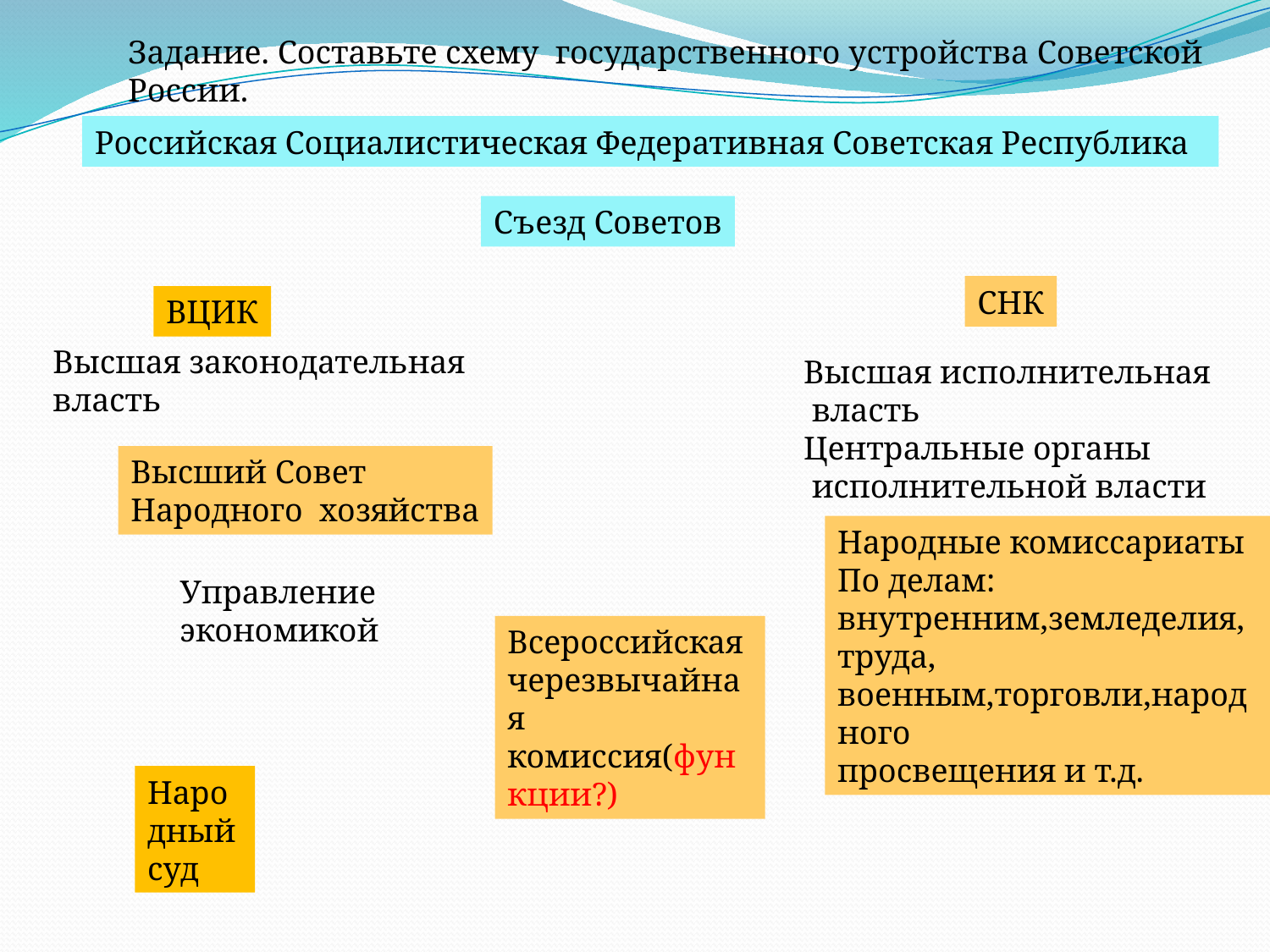

Задание. Составьте схему  государственного устройства Советской
России.
Российская Социалистическая Федеративная Советская Республика
Съезд Советов
СНК
ВЦИК
Высшая законодательная
власть
Высшая исполнительная
 власть
Центральные органы
 исполнительной власти
Высший Совет
Народного  хозяйства
Народные комиссариаты
По делам:
внутренним,земледелия,труда,
военным,торговли,народного
просвещения и т.д.
Управление
экономикой
Всероссийская черезвычайная комиссия(функции?)
Народный суд